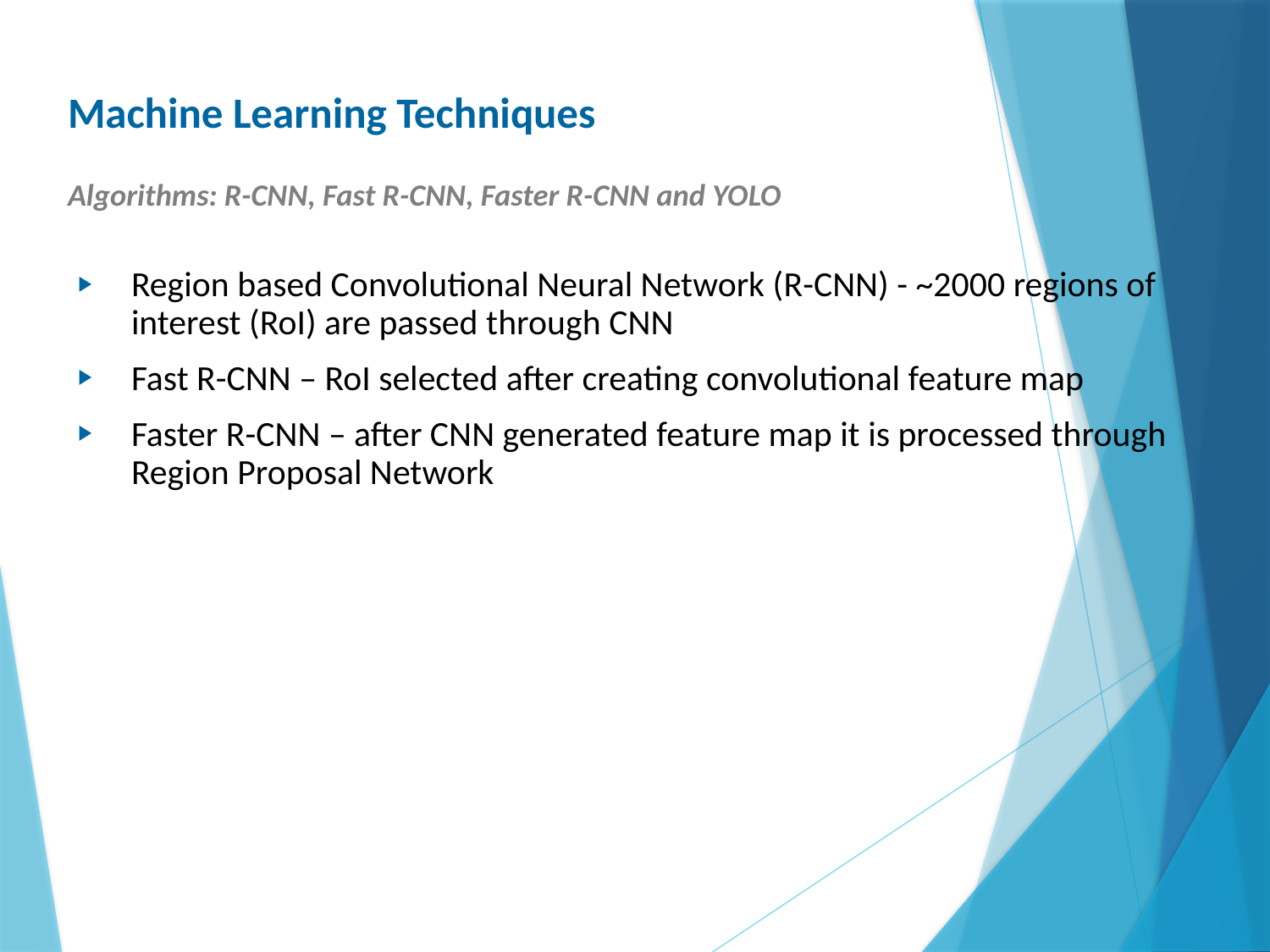

# Machine Learning Techniques
Algorithms: R-CNN, Fast R-CNN, Faster R-CNN and YOLO
Region based Convolutional Neural Network (R-CNN) - ~2000 regions of interest (RoI) are passed through CNN
Fast R-CNN – RoI selected after creating convolutional feature map
Faster R-CNN – after CNN generated feature map it is processed through Region Proposal Network